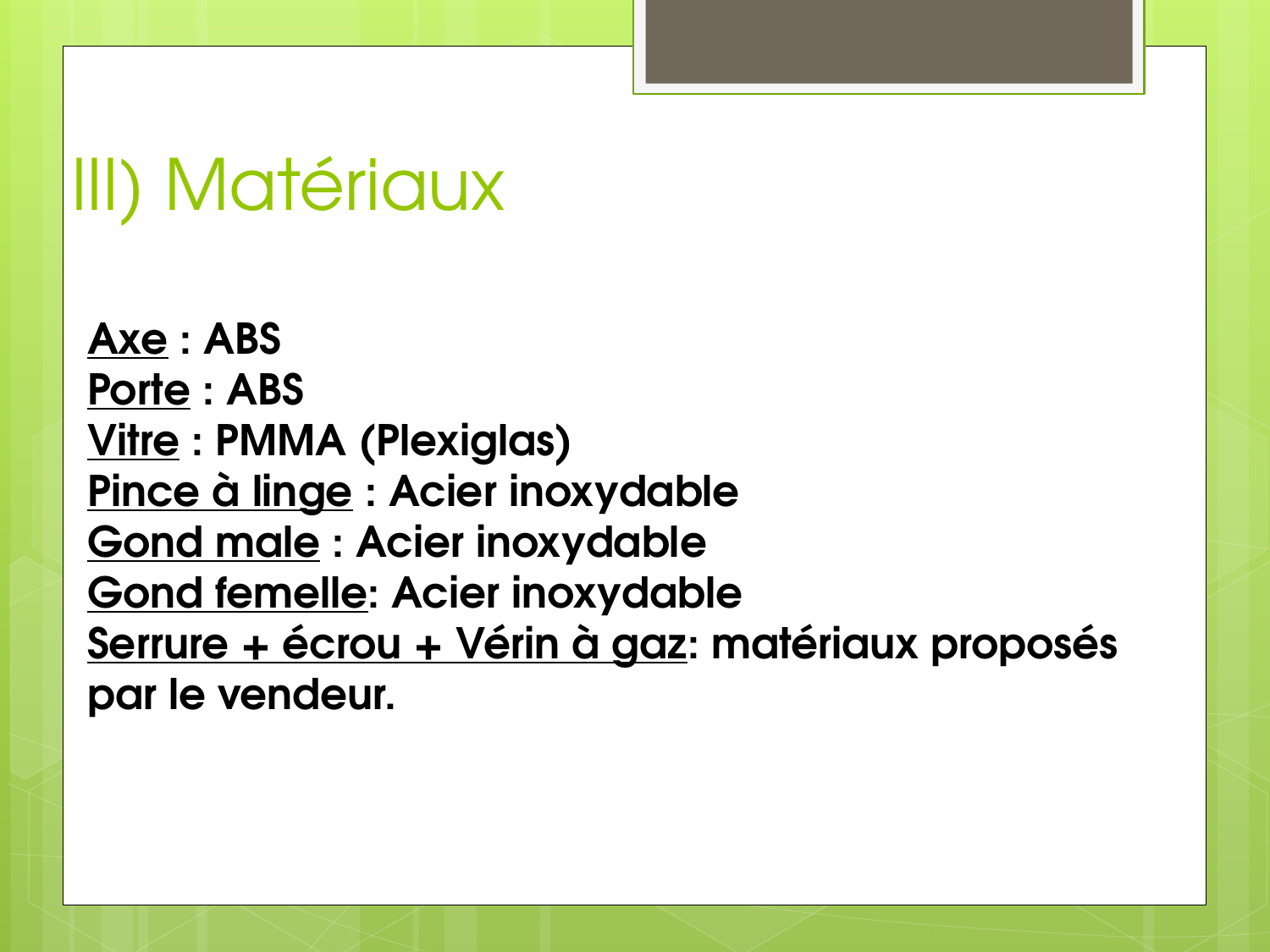

# III) Matériaux
Axe : ABS
Porte : ABS
Vitre : PMMA (Plexiglas)
Pince à linge : Acier inoxydable
Gond male : Acier inoxydable
Gond femelle: Acier inoxydable
Serrure + écrou + Vérin à gaz: matériaux proposés
par le vendeur.